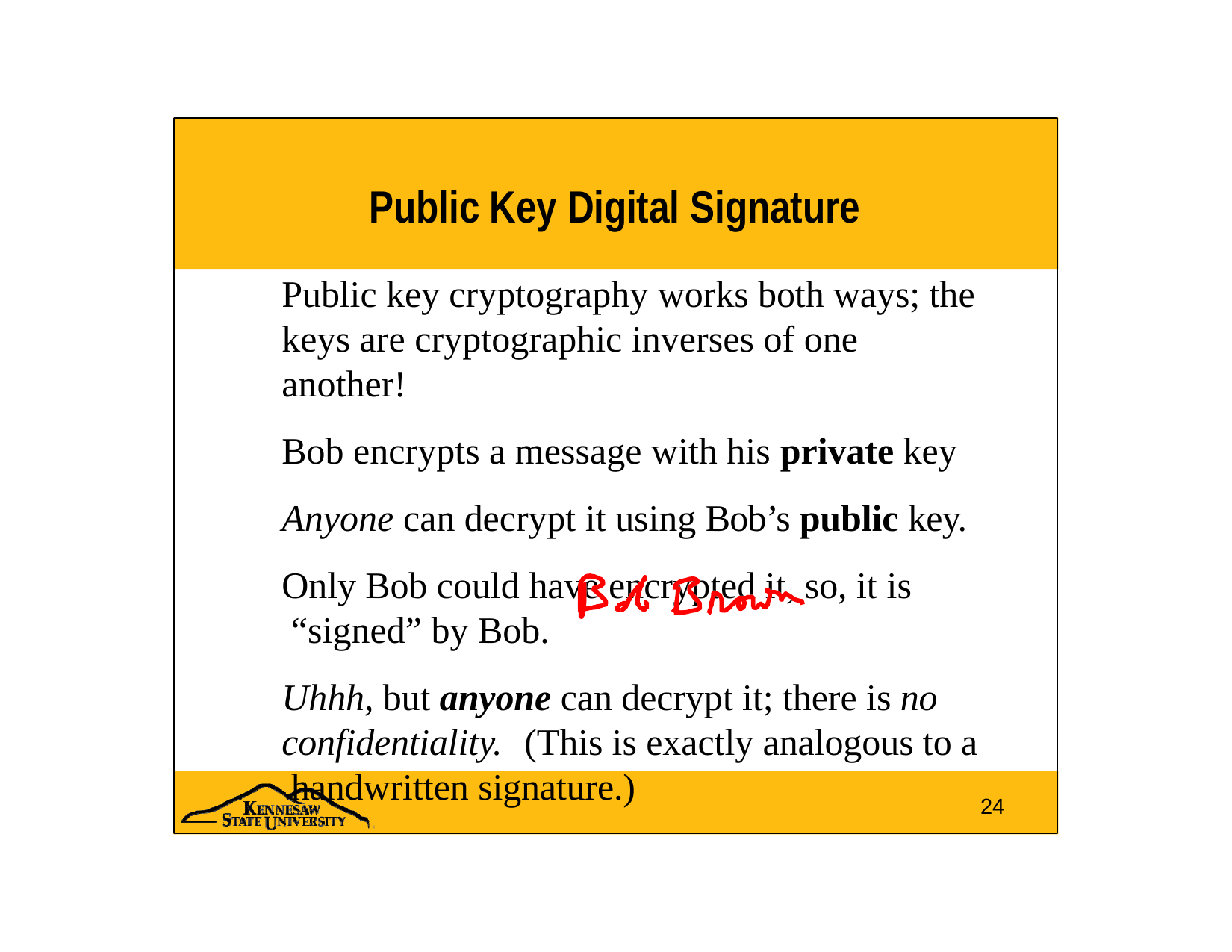

# Public Key Digital Signature
Public key cryptography works both ways; the  keys are cryptographic inverses of one another!
Bob encrypts a message with his private key
Anyone can decrypt it using Bob’s public key.
Only Bob could have encrypted it, so, it is  “signed” by Bob.
Uhhh, but anyone can decrypt it; there is no  confidentiality.	(This is exactly analogous to a  handwritten signature.)

24